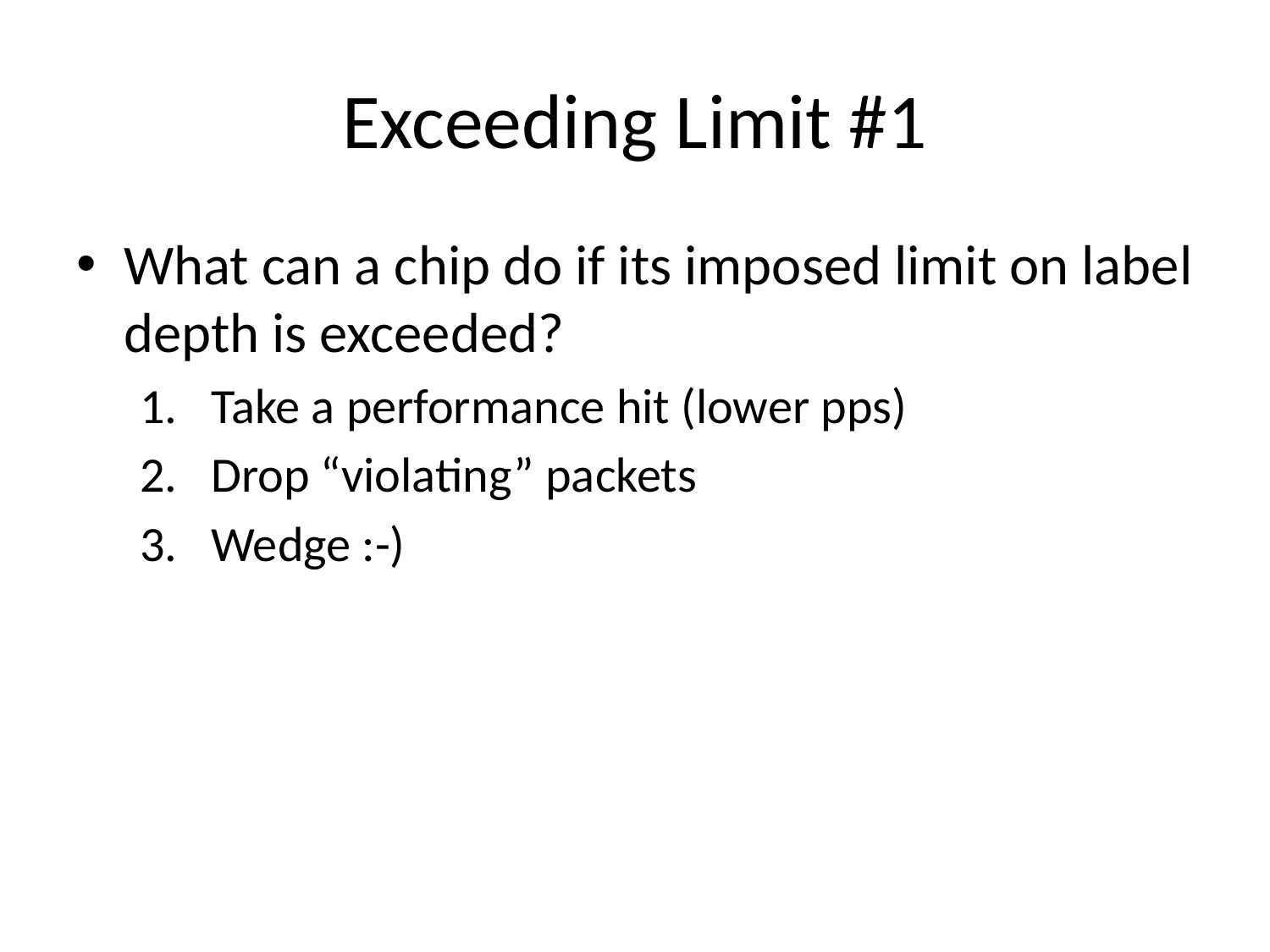

# Exceeding Limit #1
What can a chip do if its imposed limit on label depth is exceeded?
Take a performance hit (lower pps)
Drop “violating” packets
Wedge :-)